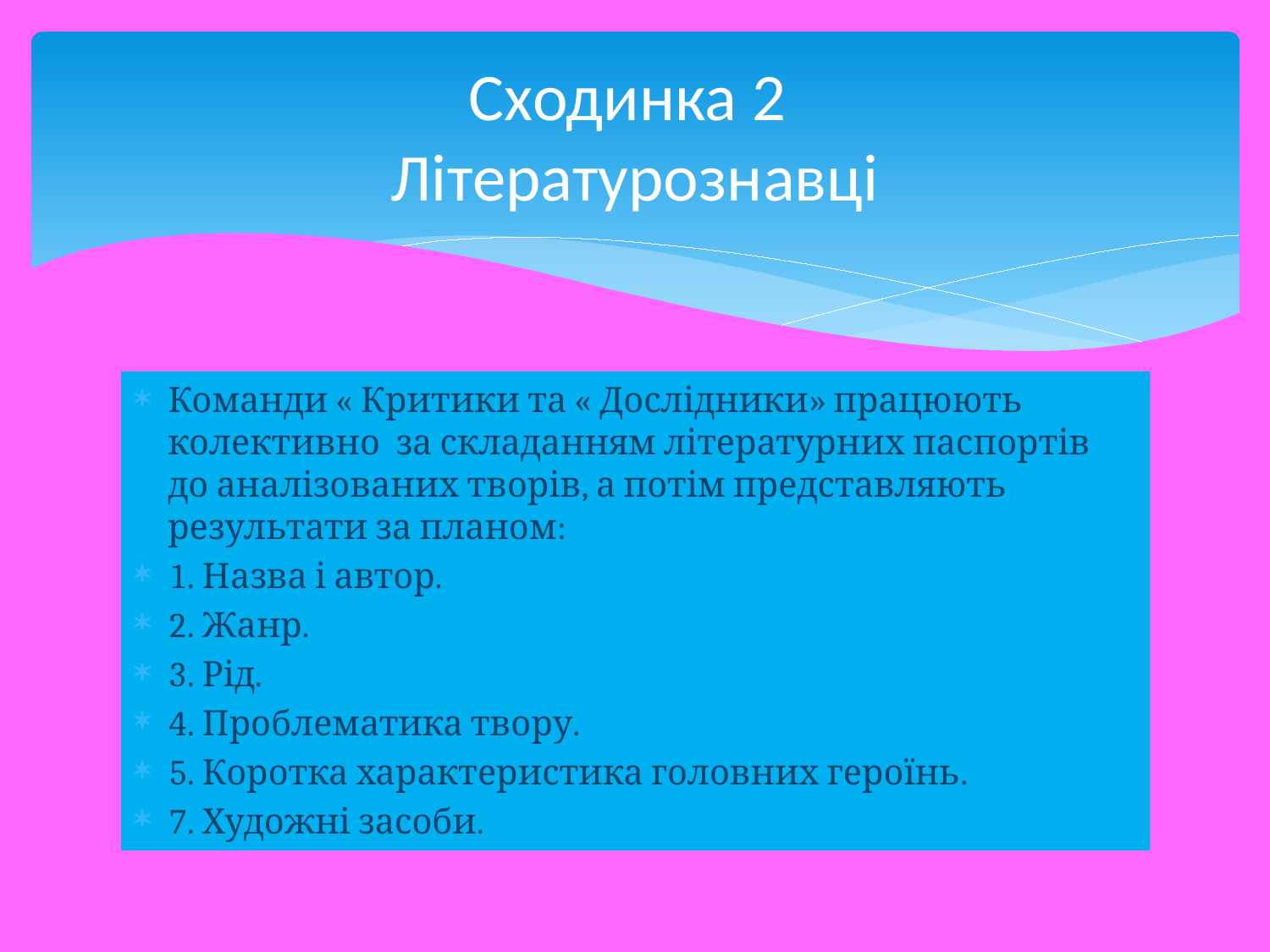

# Сходинка 2 Літературознавці
Команди « Критики та « Дослідники» працюють колективно  за складанням літературних паспортів до аналізованих творів, а потім представляють результати за планом:
1. Назва і автор.
2. Жанр.
3. Рід.
4. Проблематика твору.
5. Коротка характеристика головних героїнь.
7. Художні засоби.